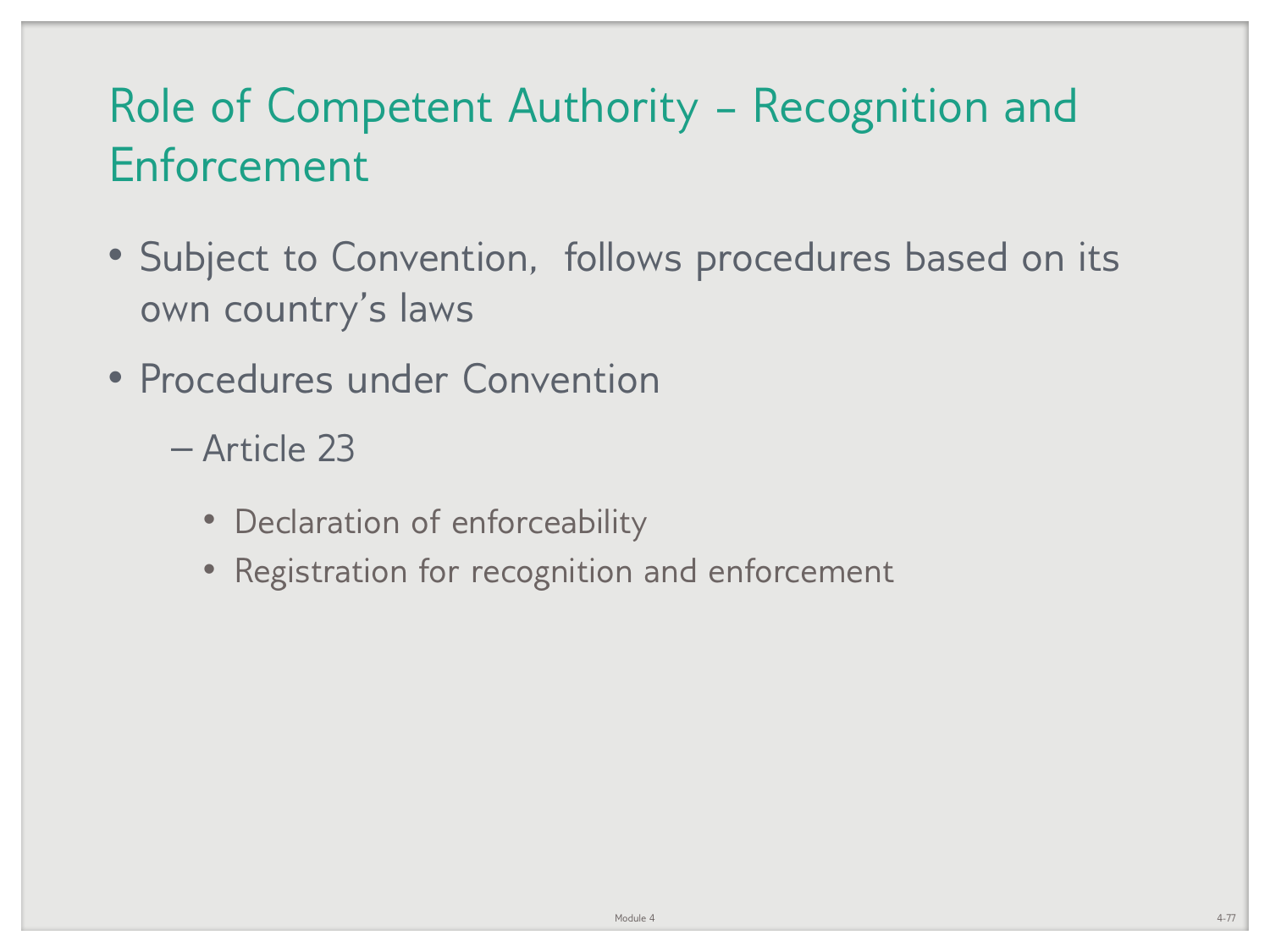

# Role of Competent Authority – Recognition and Enforcement
Subject to Convention,  follows procedures based on its own country’s laws
Procedures under Convention
Article 23
Declaration of enforceability
Registration for recognition and enforcement
Module 4
4-77